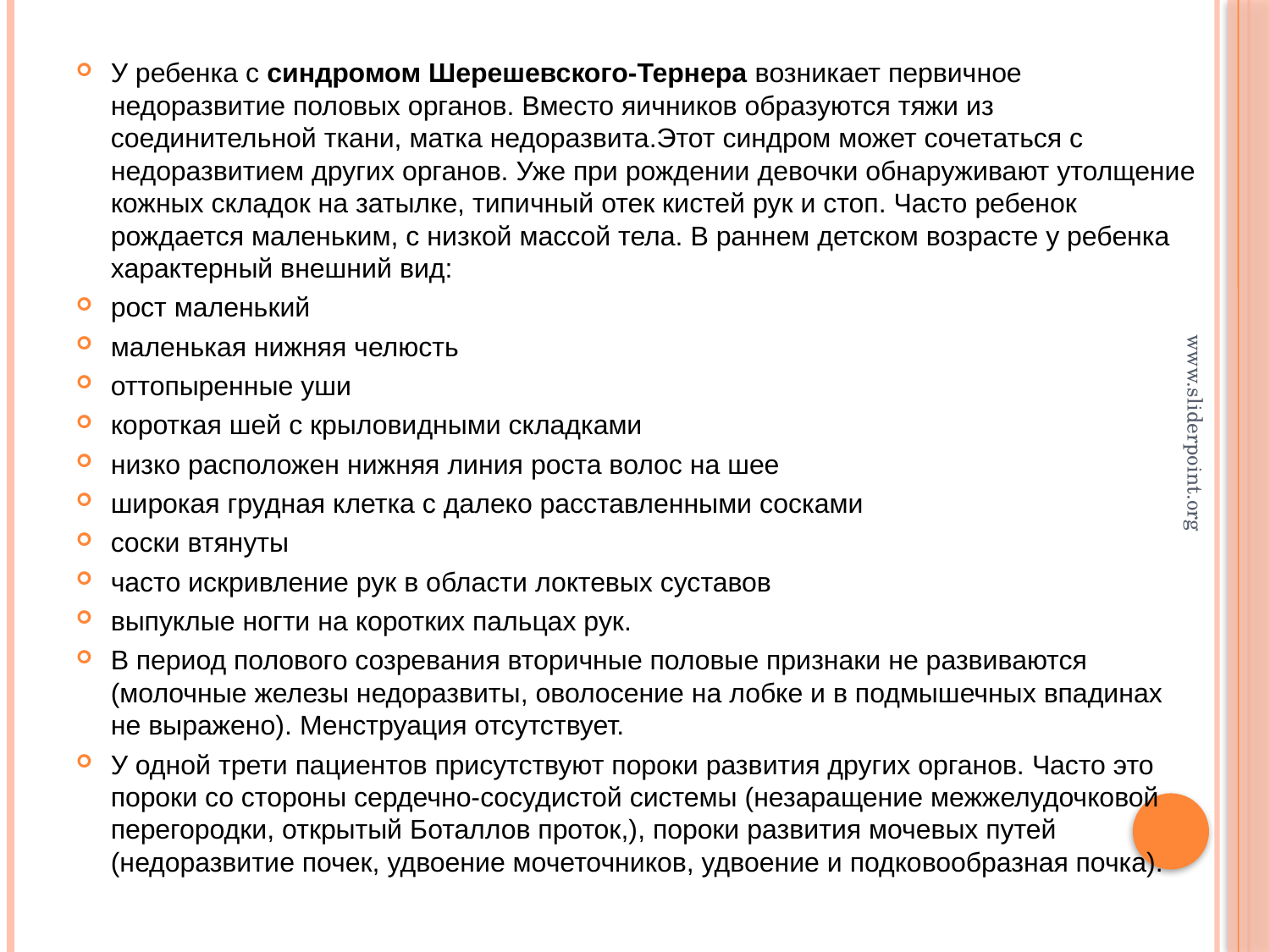

#
У ребенка с синдромом Шерешевского-Тернера возникает первичное недоразвитие половых органов. Вместо яичников образуются тяжи из соединительной ткани, матка недоразвита.Этот синдром может сочетаться с недоразвитием других органов. Уже при рождении девочки обнаруживают утолщение кожных складок на затылке, типичный отек кистей рук и стоп. Часто ребенок рождается маленьким, с низкой массой тела. В раннем детском возрасте у ребенка характерный внешний вид:
рост маленький
маленькая нижняя челюсть
оттопыренные уши
короткая шей с крыловидными складками
низко расположен нижняя линия роста волос на шее
широкая грудная клетка с далеко расставленными сосками
соски втянуты
часто искривление рук в области локтевых суставов
выпуклые ногти на коротких пальцах рук.
В период полового созревания вторичные половые признаки не развиваются (молочные железы недоразвиты, оволосение на лобке и в подмышечных впадинах не выражено). Менструация отсутствует.
У одной трети пациентов присутствуют пороки развития других органов. Часто это пороки со стороны сердечно-сосудистой системы (незаращение межжелудочковой перегородки, открытый Боталлов проток,), пороки развития мочевых путей (недоразвитие почек, удвоение мочеточников, удвоение и подковообразная почка).

www.sliderpoint.org